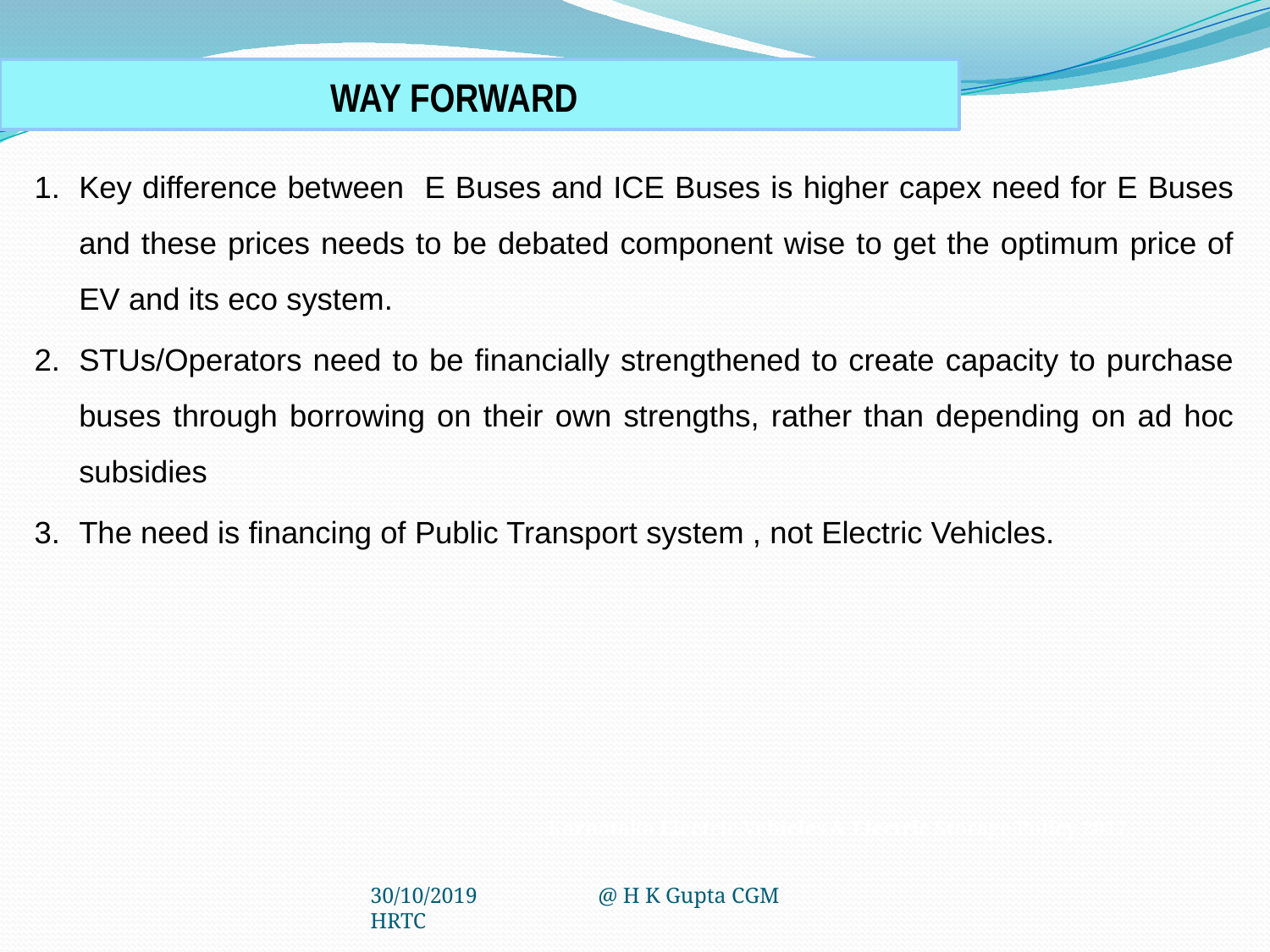

WAY FORWARD
Key difference between  E Buses and ICE Buses is higher capex need for E Buses and these prices needs to be debated component wise to get the optimum price of EV and its eco system.
STUs/Operators need to be financially strengthened to create capacity to purchase buses through borrowing on their own strengths, rather than depending on ad hoc subsidies
The need is financing of Public Transport system , not Electric Vehicles.

Karnataka Electric Vehicles & Electric Storage Policy 2017
30/10/2019                      @ H K Gupta CGM HRTC